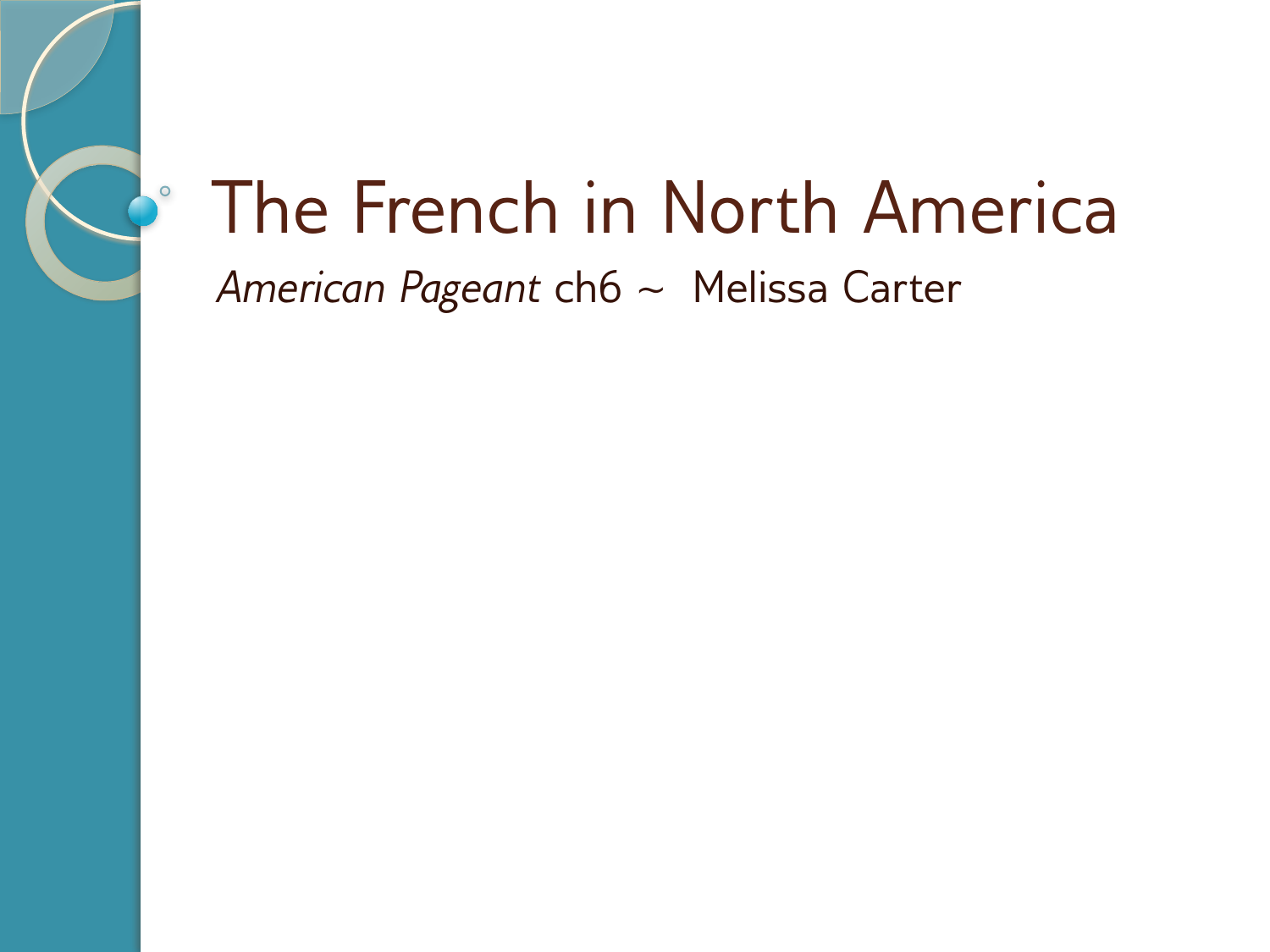

# The French in North America
American Pageant ch6 ~  Melissa Carter